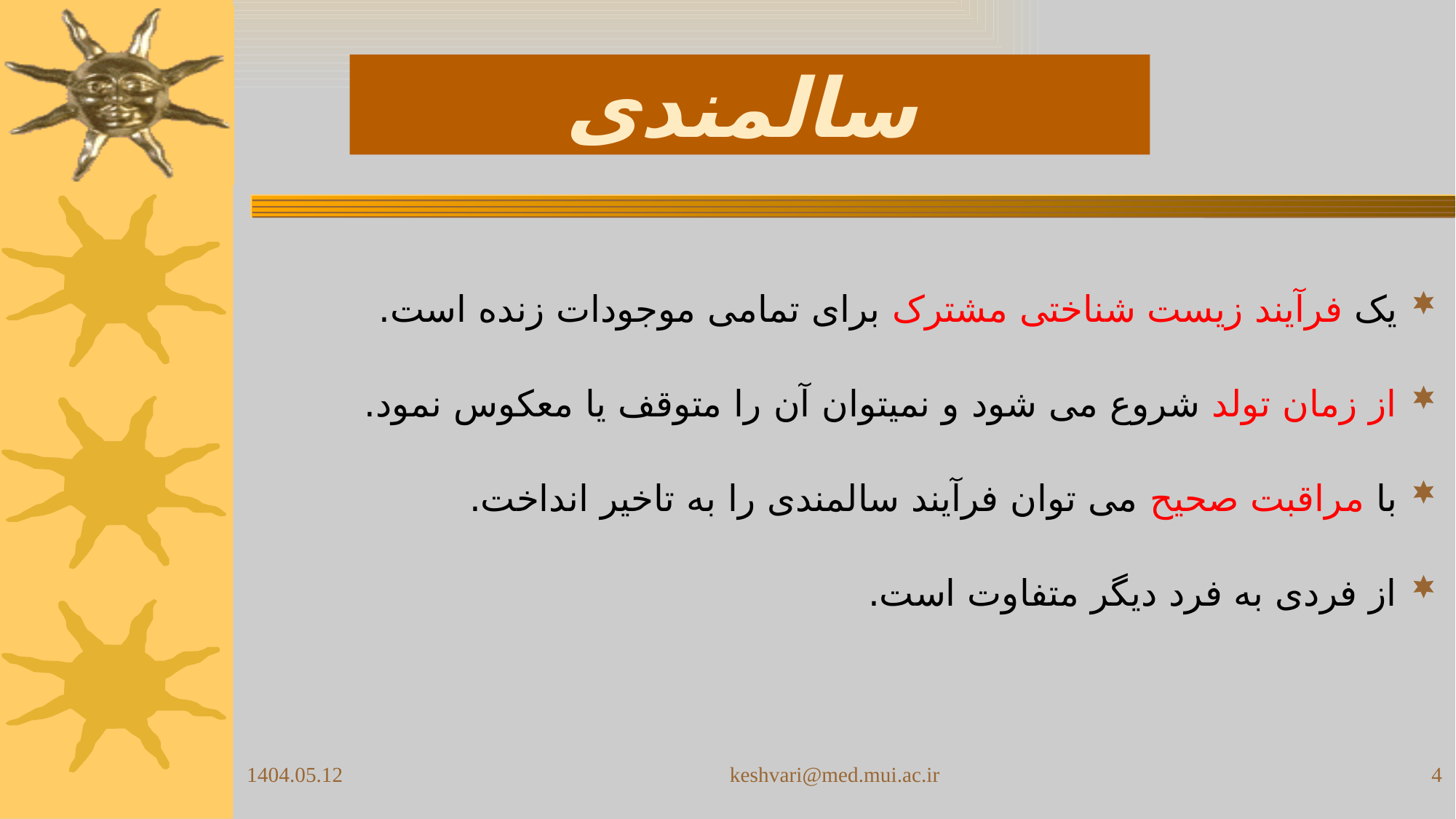

#
سالمندی
یک فرآیند زیست شناختی مشترک برای تمامی موجودات زنده است.
از زمان تولد شروع می شود و نمیتوان آن را متوقف یا معکوس نمود.
با مراقبت صحیح می توان فرآیند سالمندی را به تاخیر انداخت.
از فردی به فرد دیگر متفاوت است.
1404.05.12
keshvari@med.mui.ac.ir
4